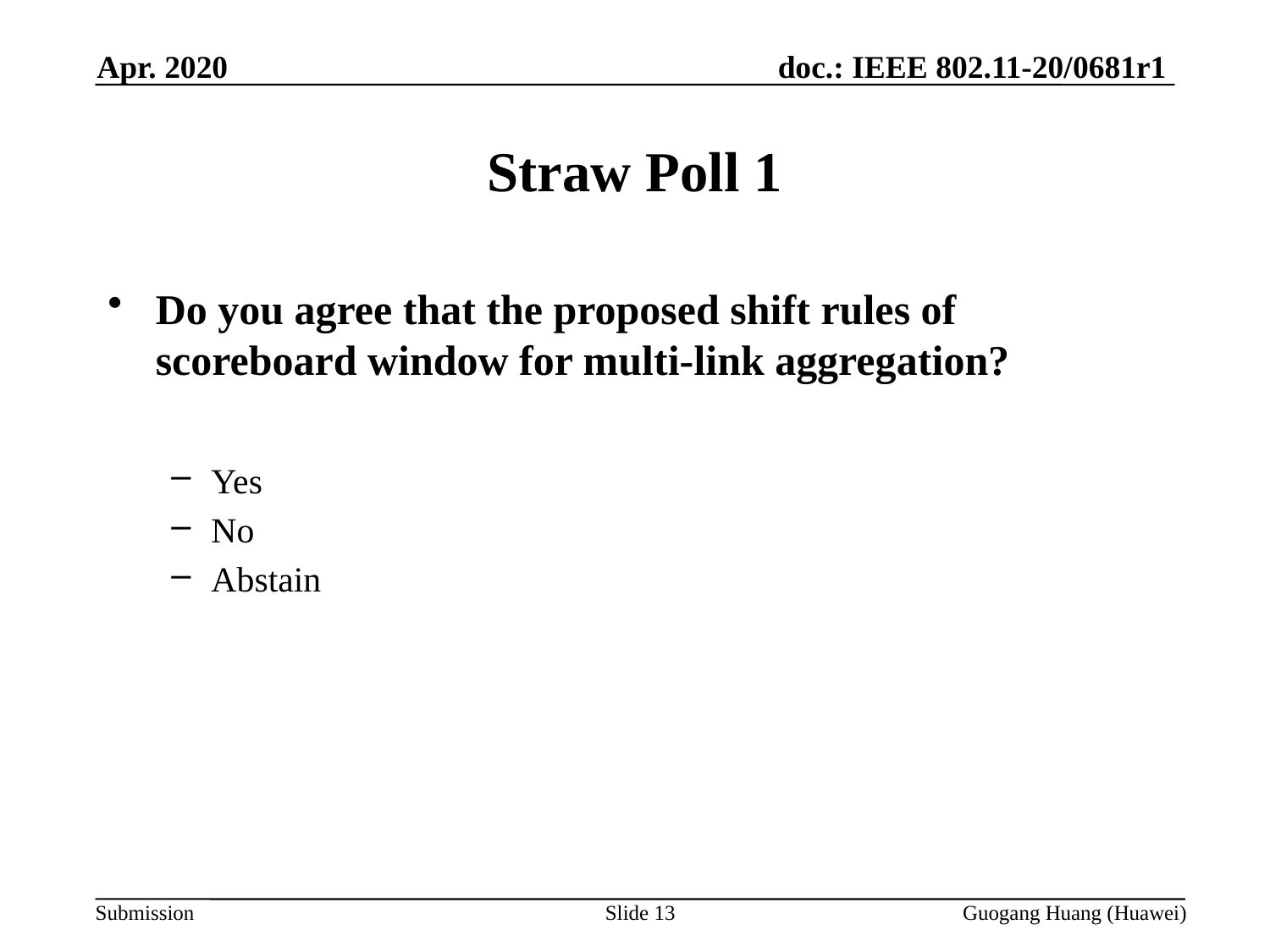

Apr. 2020
Straw Poll 1
Do you agree that the proposed shift rules of scoreboard window for multi-link aggregation?

Yes
No
Abstain

Slide 13
Guogang Huang (Huawei)